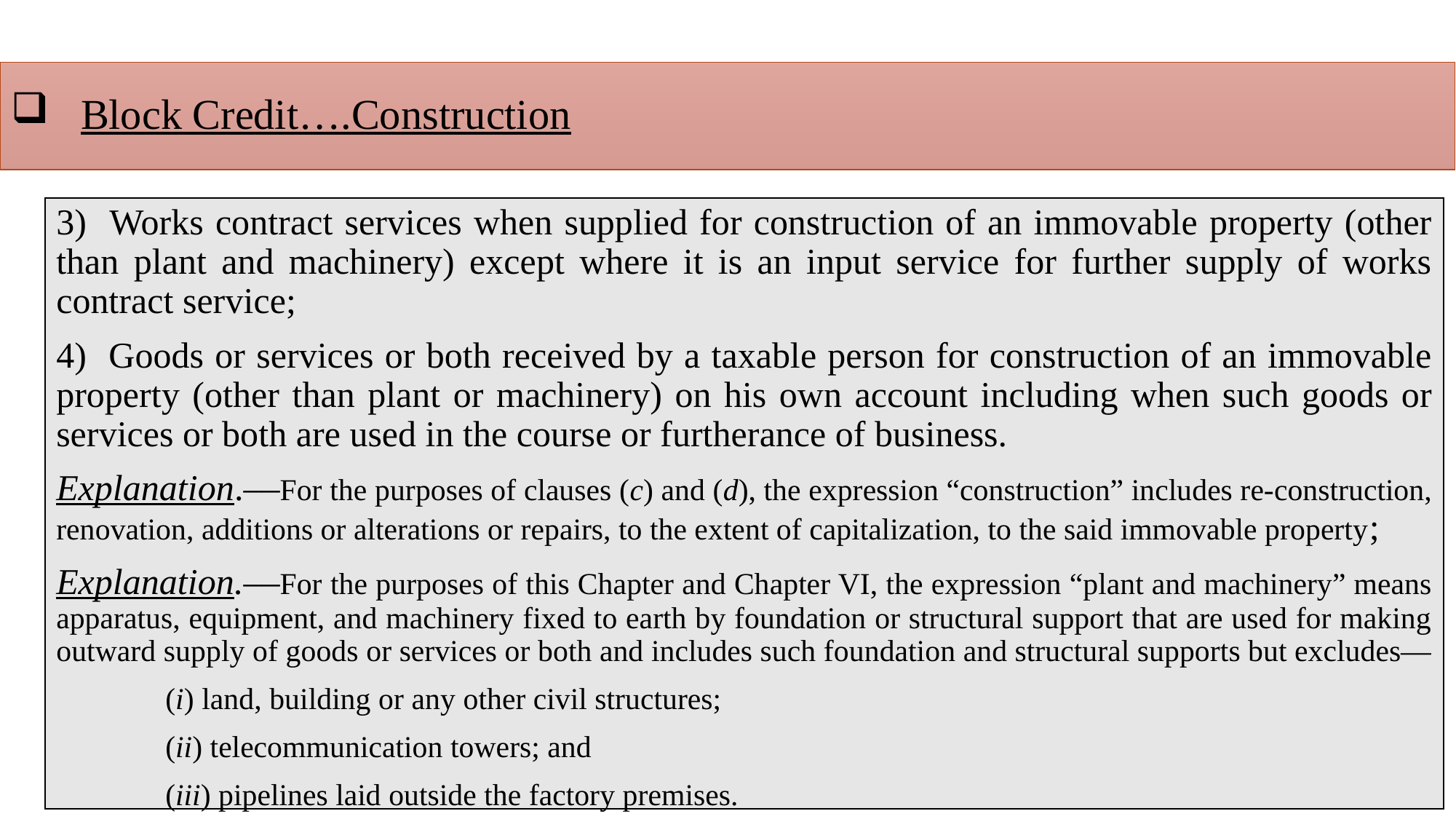

# Block Credit….Construction
3)  Works contract services when supplied for construction of an immovable property (other than plant and machinery) except where it is an input service for further supply of works contract service;
4)  Goods or services or both received by a taxable person for construction of an immovable property (other than plant or machinery) on his own account including when such goods or services or both are used in the course or furtherance of business.
Explanation.––For the purposes of clauses (c) and (d), the expression “construction” includes re-construction, renovation, additions or alterations or repairs, to the extent of capitalization, to the said immovable property;
Explanation.––For the purposes of this Chapter and Chapter VI, the expression “plant and machinery” means apparatus, equipment, and machinery fixed to earth by foundation or structural support that are used for making outward supply of goods or services or both and includes such foundation and structural supports but excludes—
	(i) land, building or any other civil structures;
	(ii) telecommunication towers; and
	(iii) pipelines laid outside the factory premises.